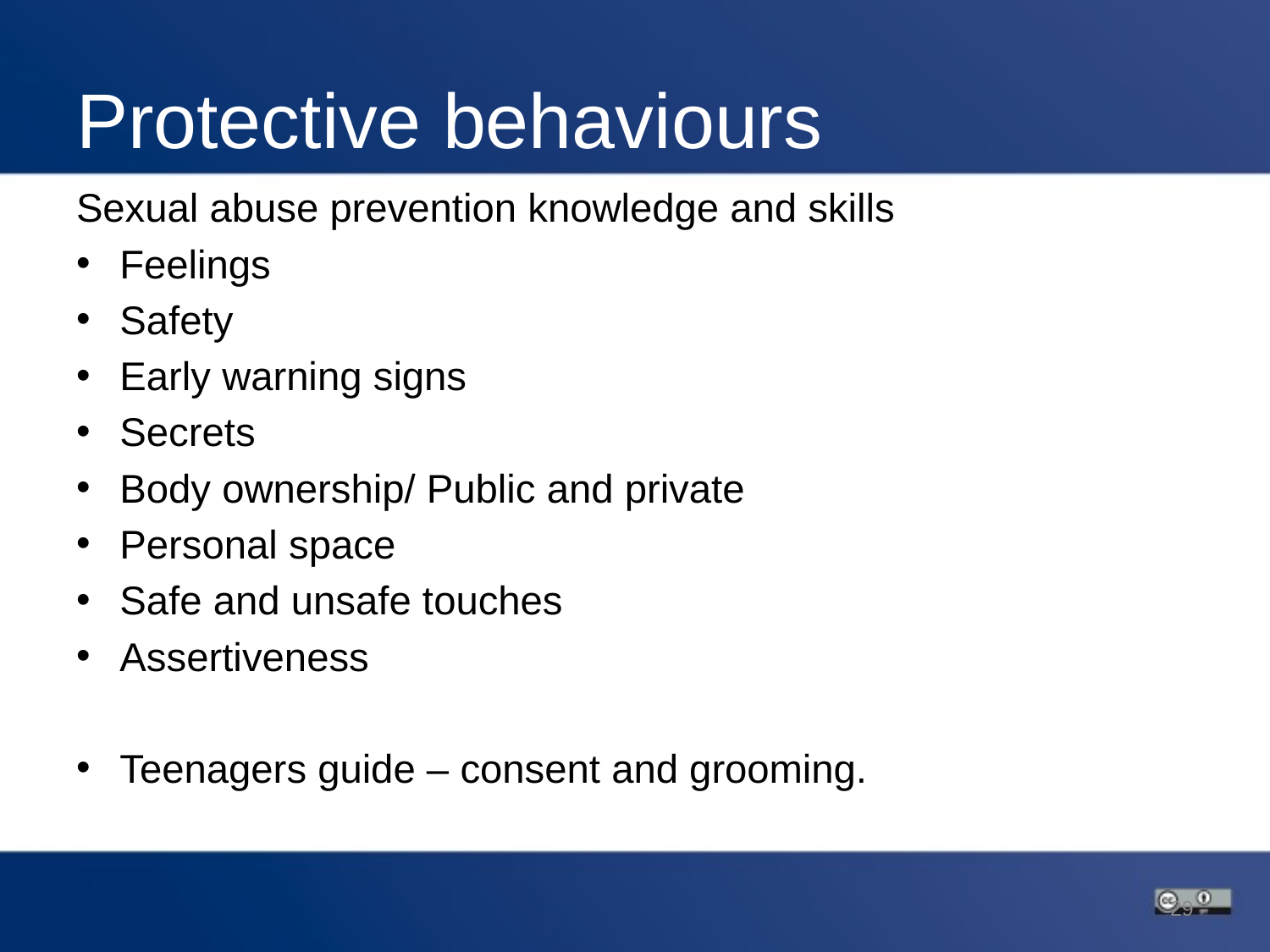

# Protective behaviours
Sexual abuse prevention knowledge and skills
Feelings
Safety
Early warning signs
Secrets
Body ownership/ Public and private
Personal space
Safe and unsafe touches
Assertiveness

Teenagers guide – consent and grooming.

29